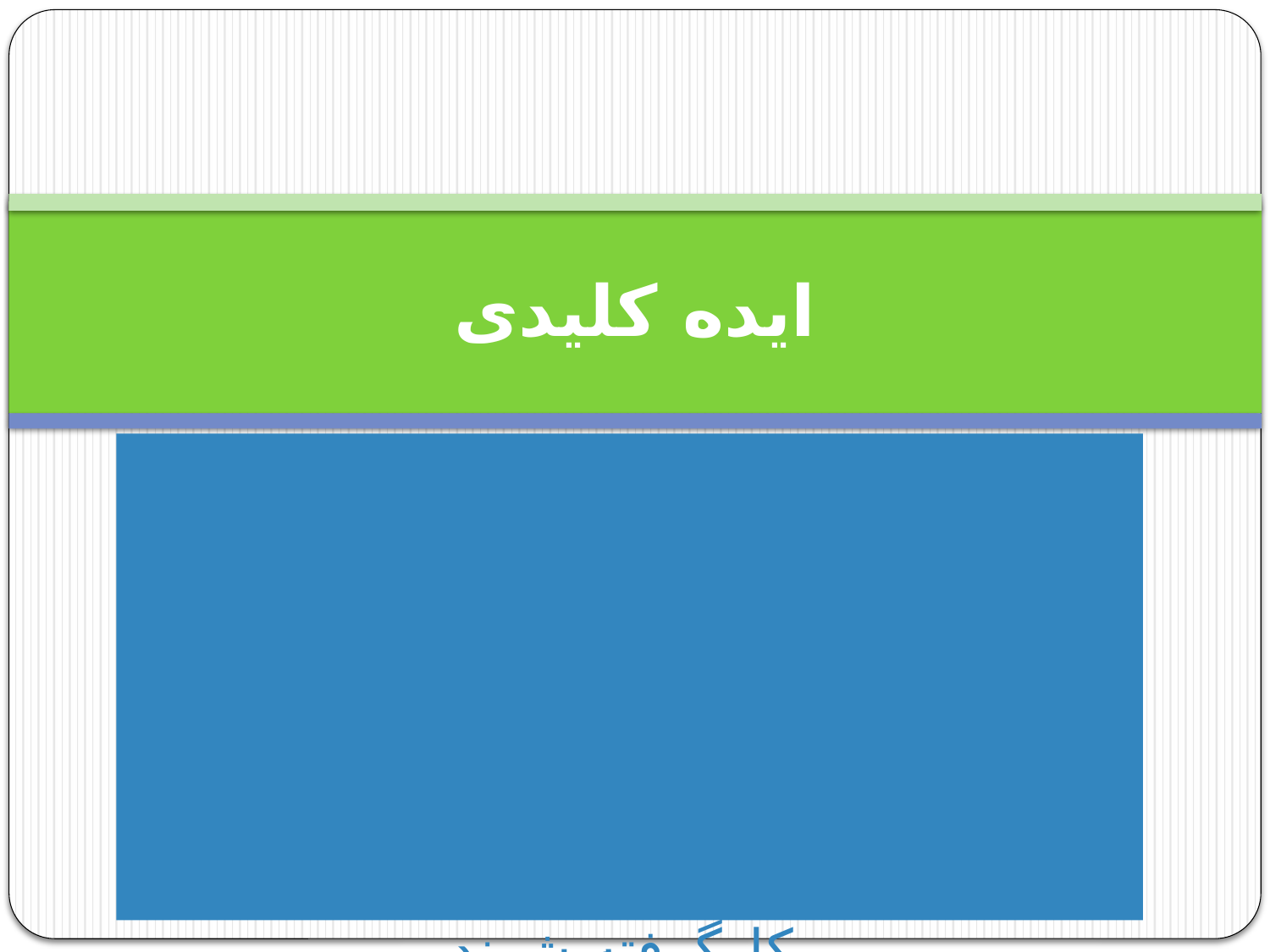

# ایده کلیدی
عبارتی است که امکان سازماندهی مفاهیم، اصول، تعمیم ها و حقایق را در درون و بیرون حوزه یادگیری فراهم می کند و قابلیت آن را دارد تا در طول زمان بصورت عرضی (در بین موضوعات) یا طولی (پایه ها) در برنامه درسی و زندگی خارج از مدرسه و سایر موقعیت های جدید به کارگرفته شوند.